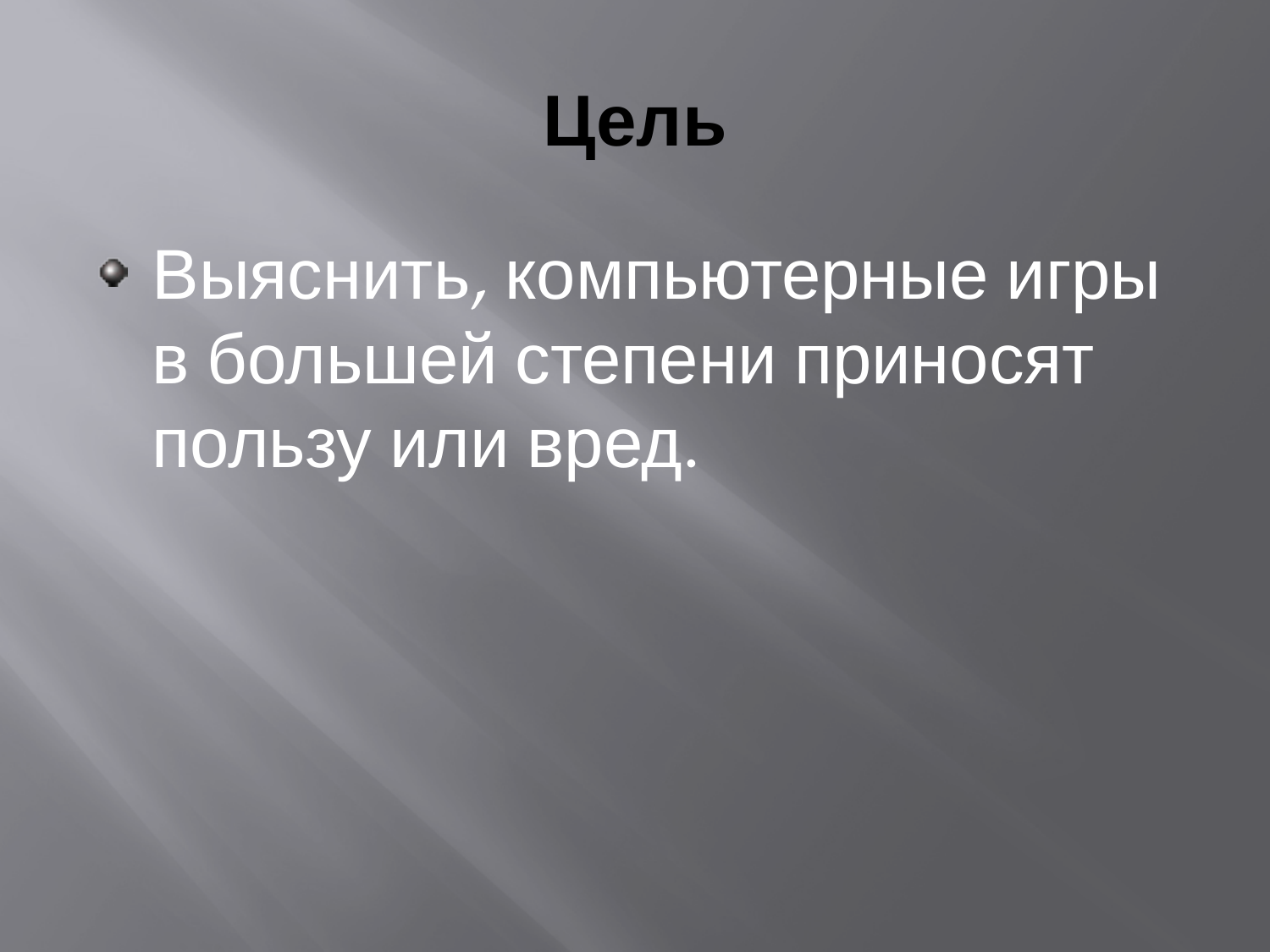

# Цель
Выяснить, компьютерные игры в большей степени приносят пользу или вред.